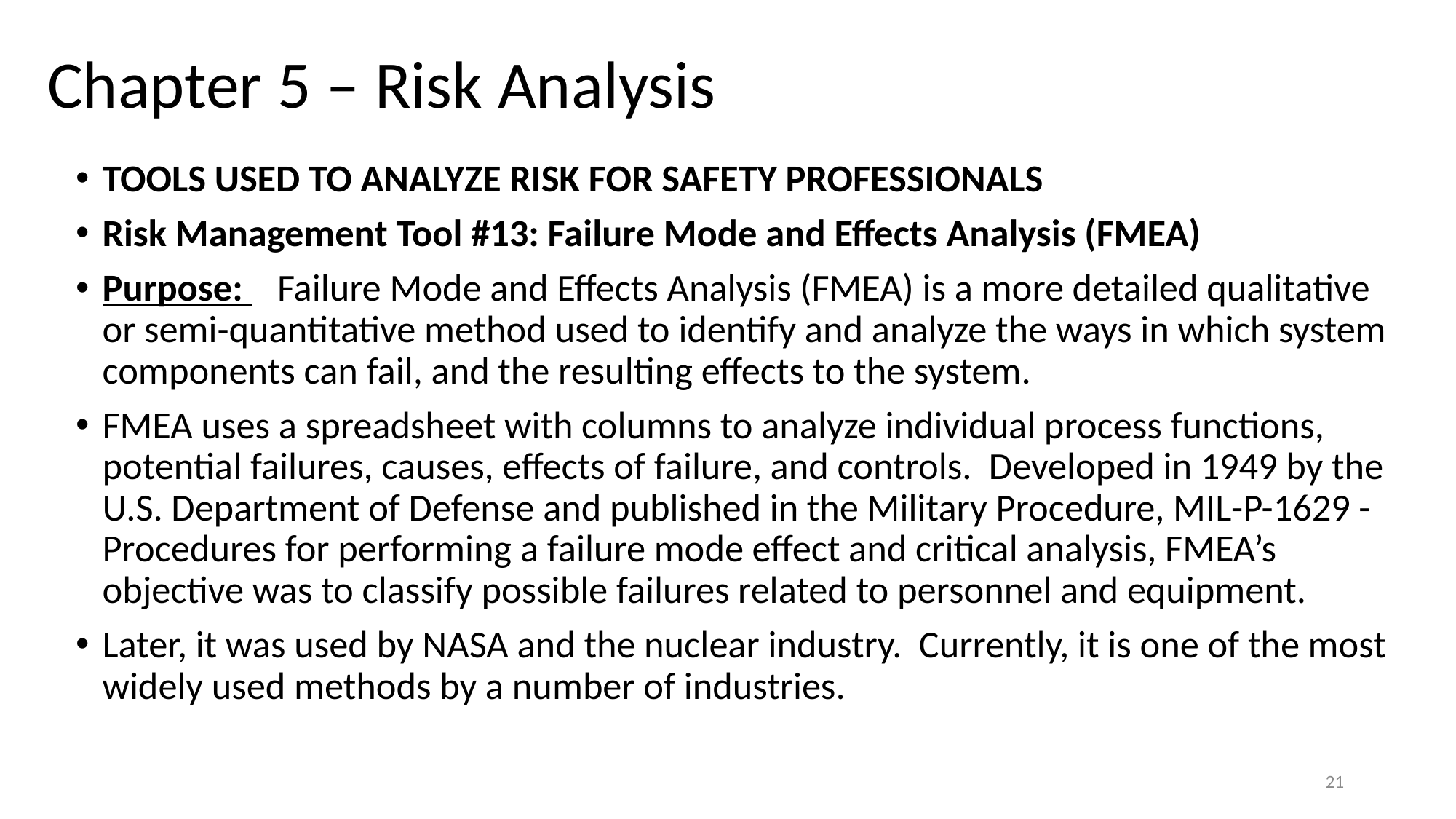

# Chapter 5 – Risk Analysis
TOOLS USED TO ANALYZE RISK FOR SAFETY PROFESSIONALS
Risk Management Tool #13: Failure Mode and Effects Analysis (FMEA)
Purpose:    Failure Mode and Effects Analysis (FMEA) is a more detailed qualitative or semi-quantitative method used to identify and analyze the ways in which system components can fail, and the resulting effects to the system.
FMEA uses a spreadsheet with columns to analyze individual process functions, potential failures, causes, effects of failure, and controls.  Developed in 1949 by the U.S. Department of Defense and published in the Military Procedure, MIL-P-1629 - Procedures for performing a failure mode effect and critical analysis, FMEA’s objective was to classify possible failures related to personnel and equipment.
Later, it was used by NASA and the nuclear industry.  Currently, it is one of the most widely used methods by a number of industries.
21